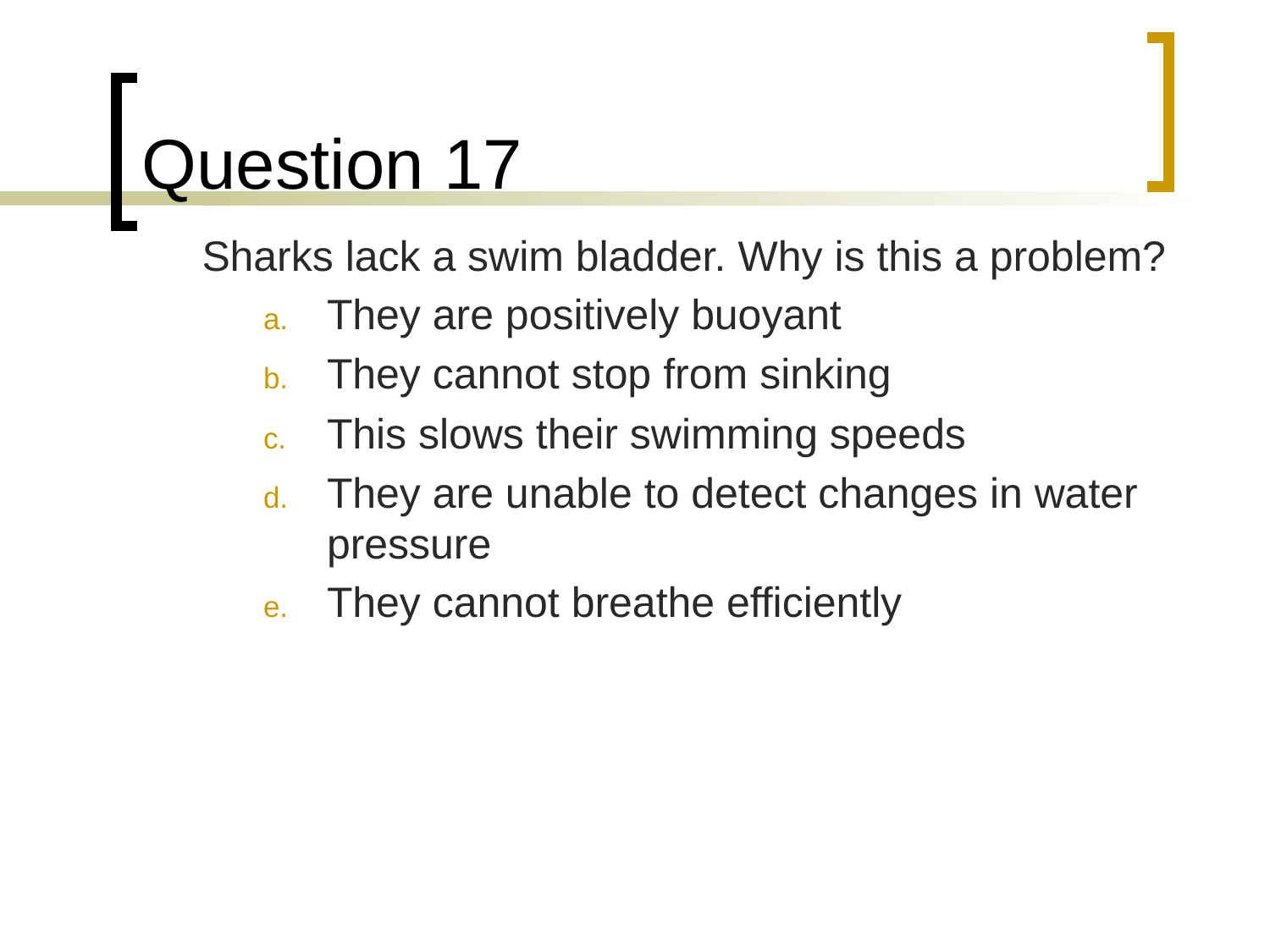

# Question 17
	Sharks lack a swim bladder. Why is this a problem?
They are positively buoyant
They cannot stop from sinking
This slows their swimming speeds
They are unable to detect changes in water pressure
They cannot breathe efficiently